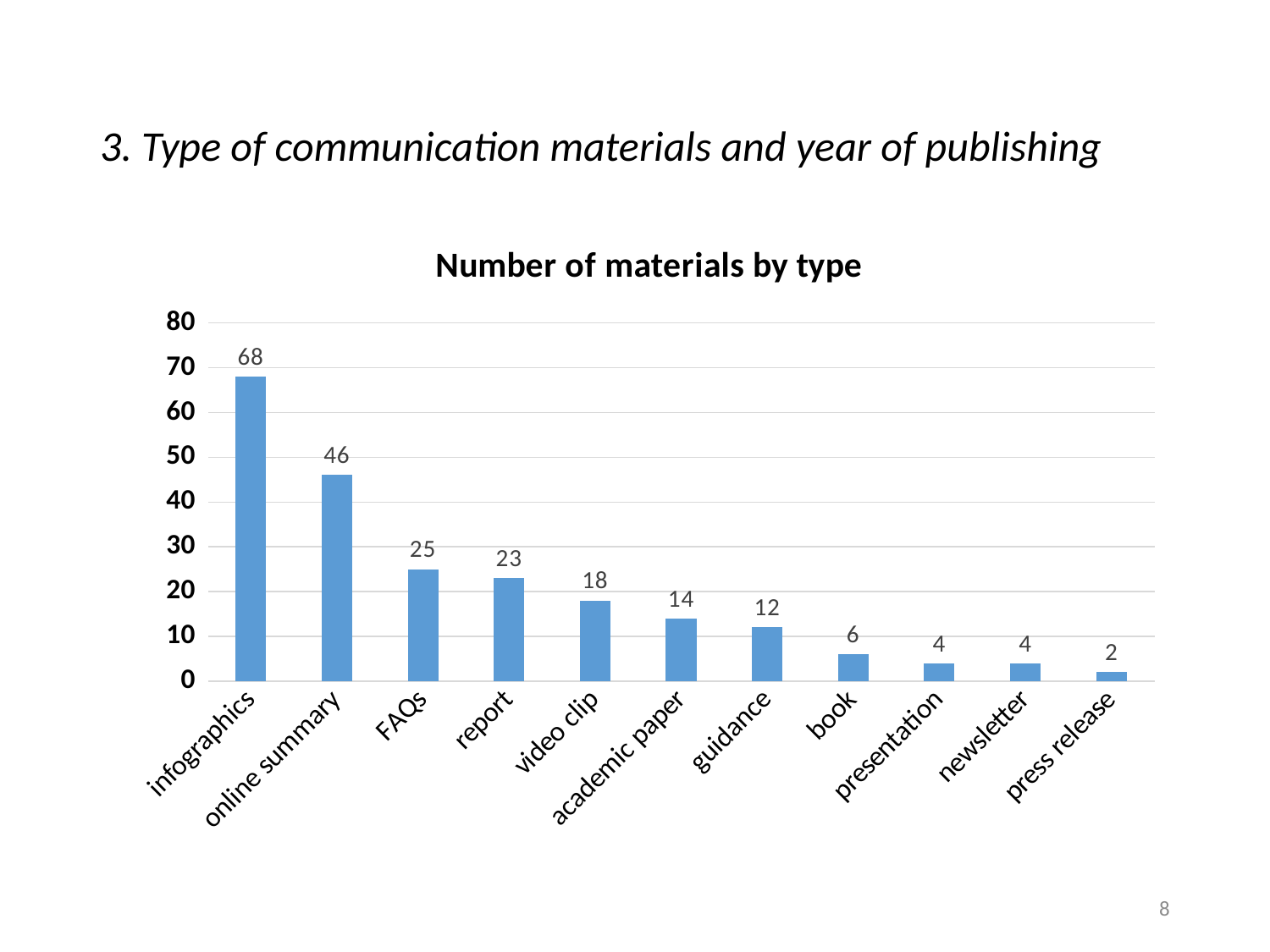

3. Type of communication materials and year of publishing

### Chart: Number of materials by type

| Category |  |
|---|---|
| infographics | 68.0 |
| online summary | 46.0 |
| FAQs | 25.0 |
| report | 23.0 |
| video clip | 18.0 |
| academic paper | 14.0 |
| guidance | 12.0 |
| book | 6.0 |
| presentation | 4.0 |
| newsletter | 4.0 |
| press release | 2.0 |
8